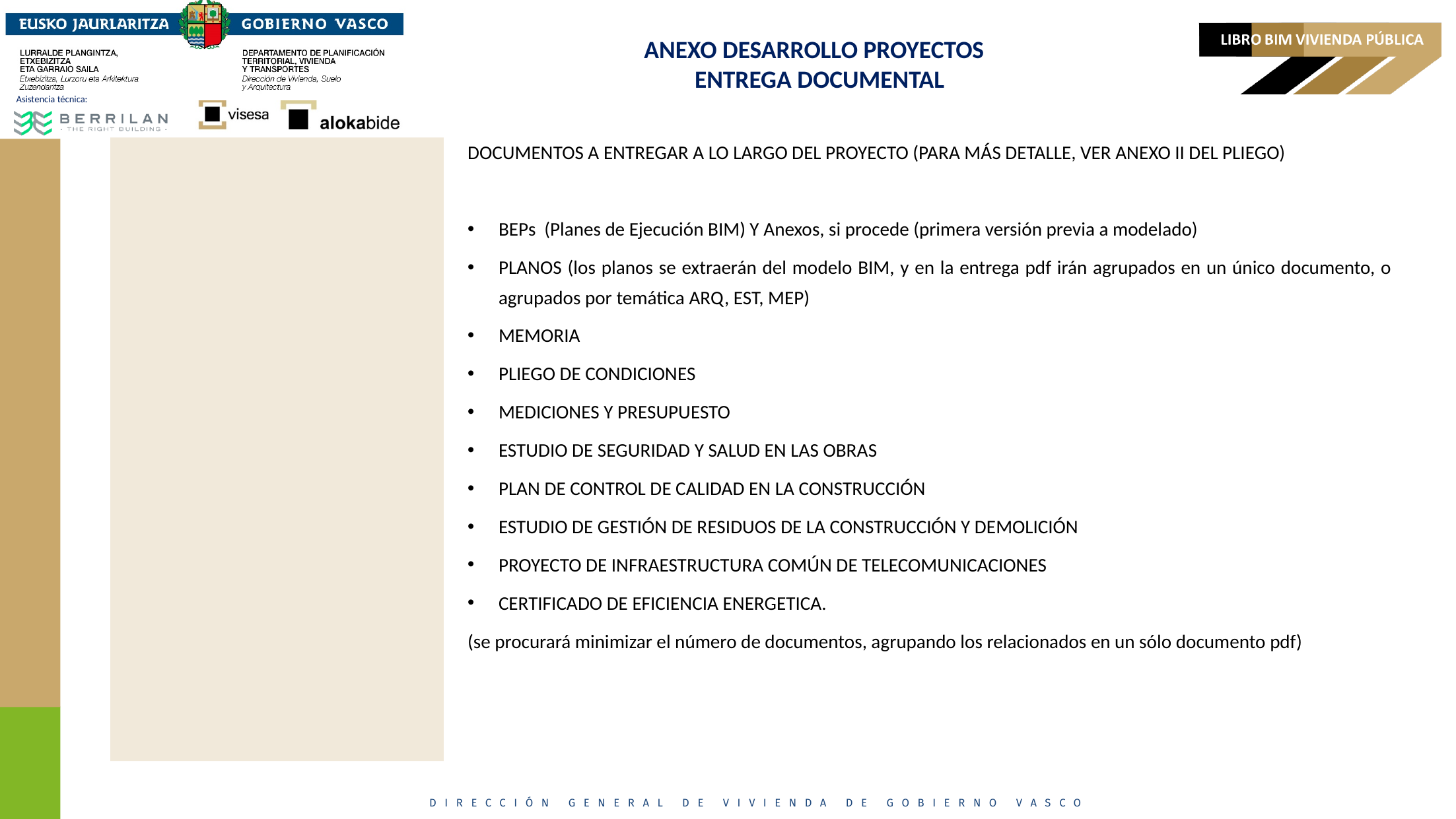

# ANEXO DESARROLLO PROYECTOS ENTREGA DOCUMENTAL
DOCUMENTOS A ENTREGAR A LO LARGO DEL PROYECTO (PARA MÁS DETALLE, VER ANEXO II DEL PLIEGO)

BEPs  (Planes de Ejecución BIM) Y Anexos, si procede (primera versión previa a modelado)
PLANOS (los planos se extraerán del modelo BIM, y en la entrega pdf irán agrupados en un único documento, o agrupados por temática ARQ, EST, MEP)
MEMORIA
PLIEGO DE CONDICIONES
MEDICIONES Y PRESUPUESTO
ESTUDIO DE SEGURIDAD Y SALUD EN LAS OBRAS
PLAN DE CONTROL DE CALIDAD EN LA CONSTRUCCIÓN
ESTUDIO DE GESTIÓN DE RESIDUOS DE LA CONSTRUCCIÓN Y DEMOLICIÓN
PROYECTO DE INFRAESTRUCTURA COMÚN DE TELECOMUNICACIONES
CERTIFICADO DE EFICIENCIA ENERGETICA.
(se procurará minimizar el número de documentos, agrupando los relacionados en un sólo documento pdf)